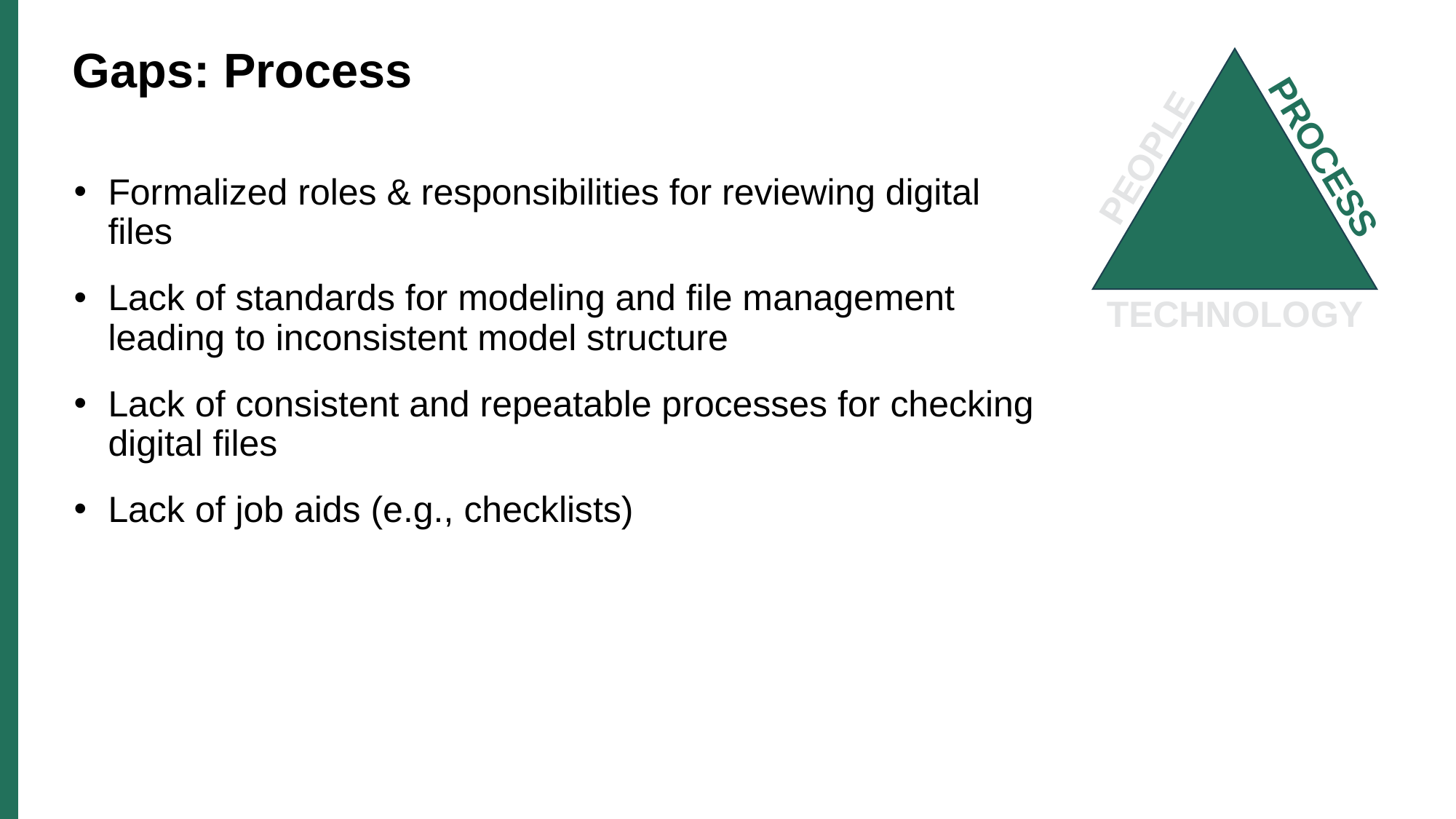

PROCESS
PEOPLE
TECHNOLOGY
# Gaps: Process
Formalized roles & responsibilities for reviewing digital files
Lack of standards for modeling and file management leading to inconsistent model structure
Lack of consistent and repeatable processes for checking digital files
Lack of job aids (e.g., checklists)